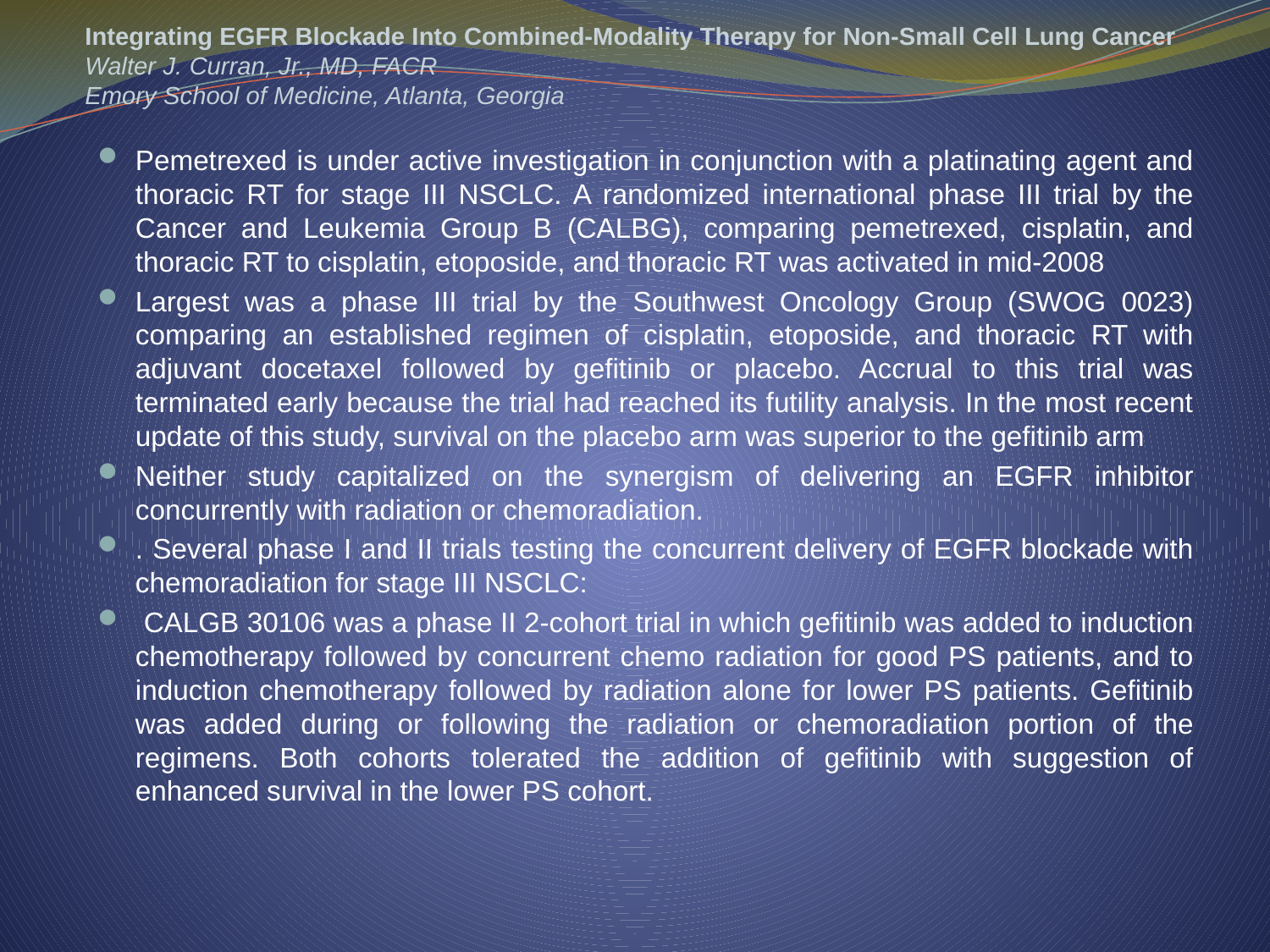

# Integrating EGFR Blockade Into Combined-Modality Therapy for Non-Small Cell Lung Cancer Walter J. Curran, Jr., MD, FACR Emory School of Medicine, Atlanta, Georgia
Pemetrexed is under active investigation in conjunction with a platinating agent and thoracic RT for stage III NSCLC. A randomized international phase III trial by the Cancer and Leukemia Group B (CALBG), comparing pemetrexed, cisplatin, and thoracic RT to cisplatin, etoposide, and thoracic RT was activated in mid-2008
Largest was a phase III trial by the Southwest Oncology Group (SWOG 0023) comparing an established regimen of cisplatin, etoposide, and thoracic RT with adjuvant docetaxel followed by gefitinib or placebo. Accrual to this trial was terminated early because the trial had reached its futility analysis. In the most recent update of this study, survival on the placebo arm was superior to the gefitinib arm
Neither study capitalized on the synergism of delivering an EGFR inhibitor concurrently with radiation or chemoradiation.
. Several phase I and II trials testing the concurrent delivery of EGFR blockade with chemoradiation for stage III NSCLC:
 CALGB 30106 was a phase II 2-cohort trial in which gefitinib was added to induction chemotherapy followed by concurrent chemo radiation for good PS patients, and to induction chemotherapy followed by radiation alone for lower PS patients. Gefitinib was added during or following the radiation or chemoradiation portion of the regimens. Both cohorts tolerated the addition of gefitinib with suggestion of enhanced survival in the lower PS cohort.